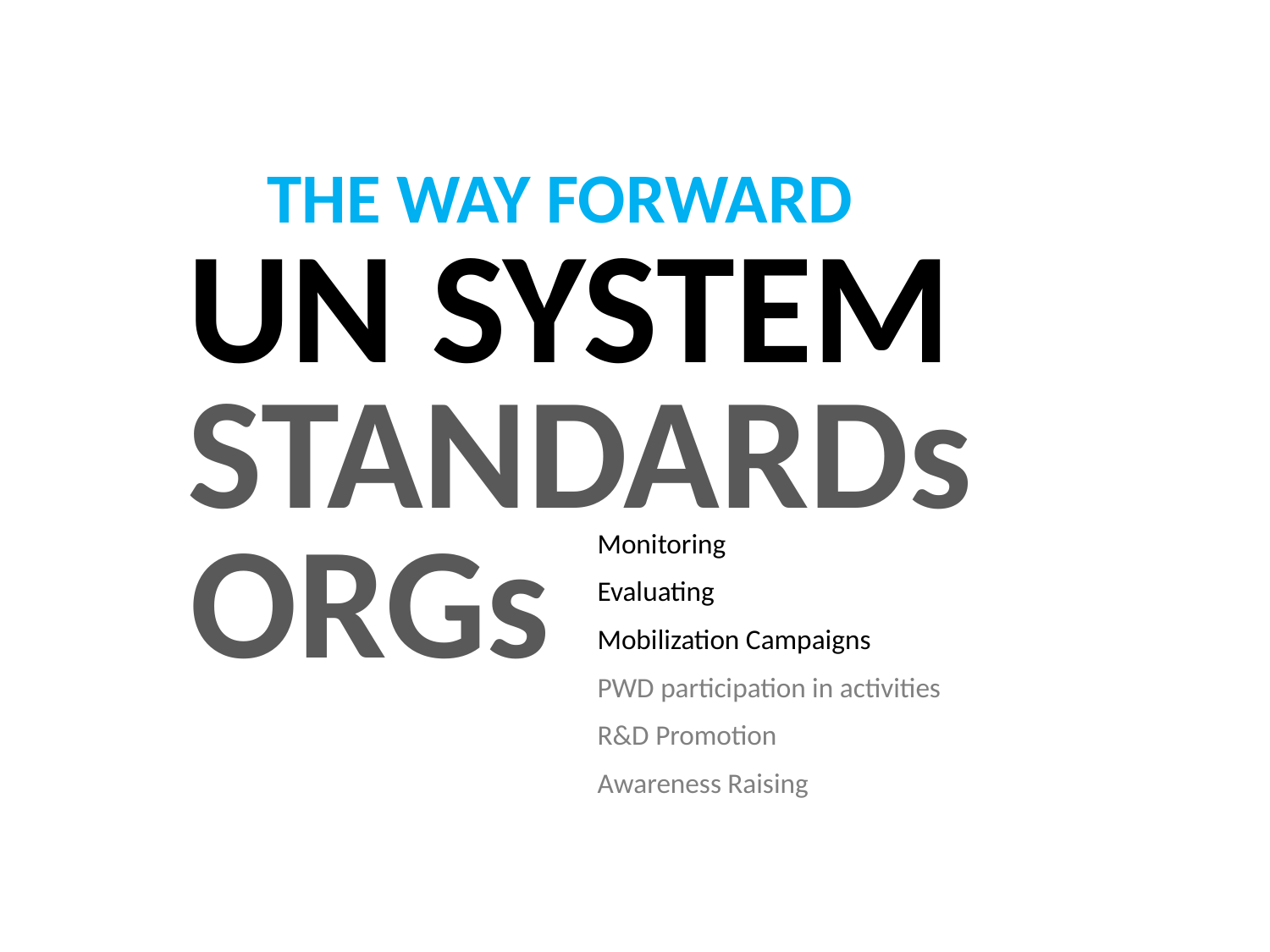

THE WAY FORWARD
UN SYSTEM
STANDARDs
ORGs
Monitoring
Evaluating
Mobilization Campaigns
PWD participation in activities
R&D Promotion
Awareness Raising